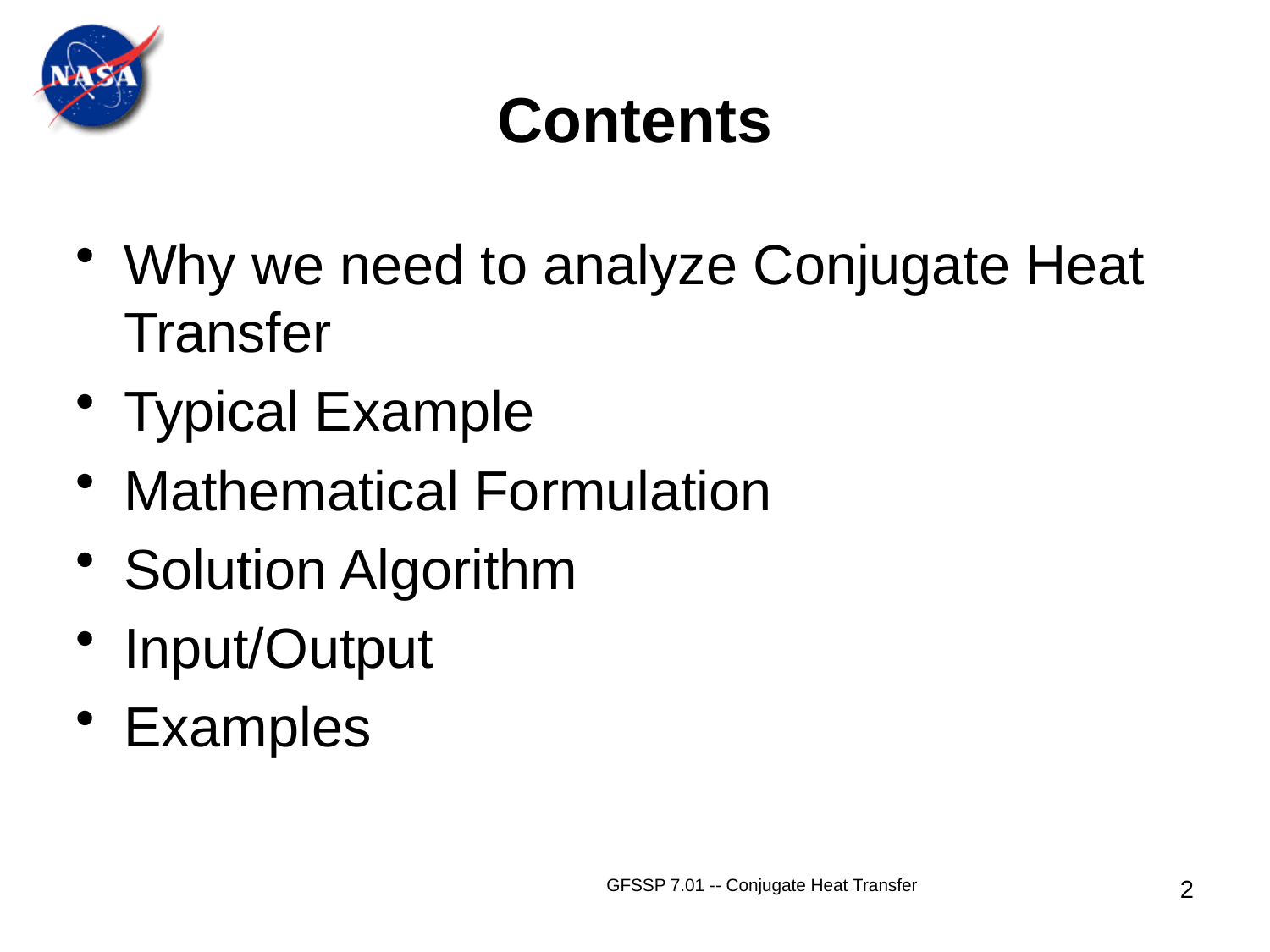

Contents
Why we need to analyze Conjugate Heat Transfer
Typical Example
Mathematical Formulation
Solution Algorithm
Input/Output
Examples
2
GFSSP 7.01 -- Conjugate Heat Transfer